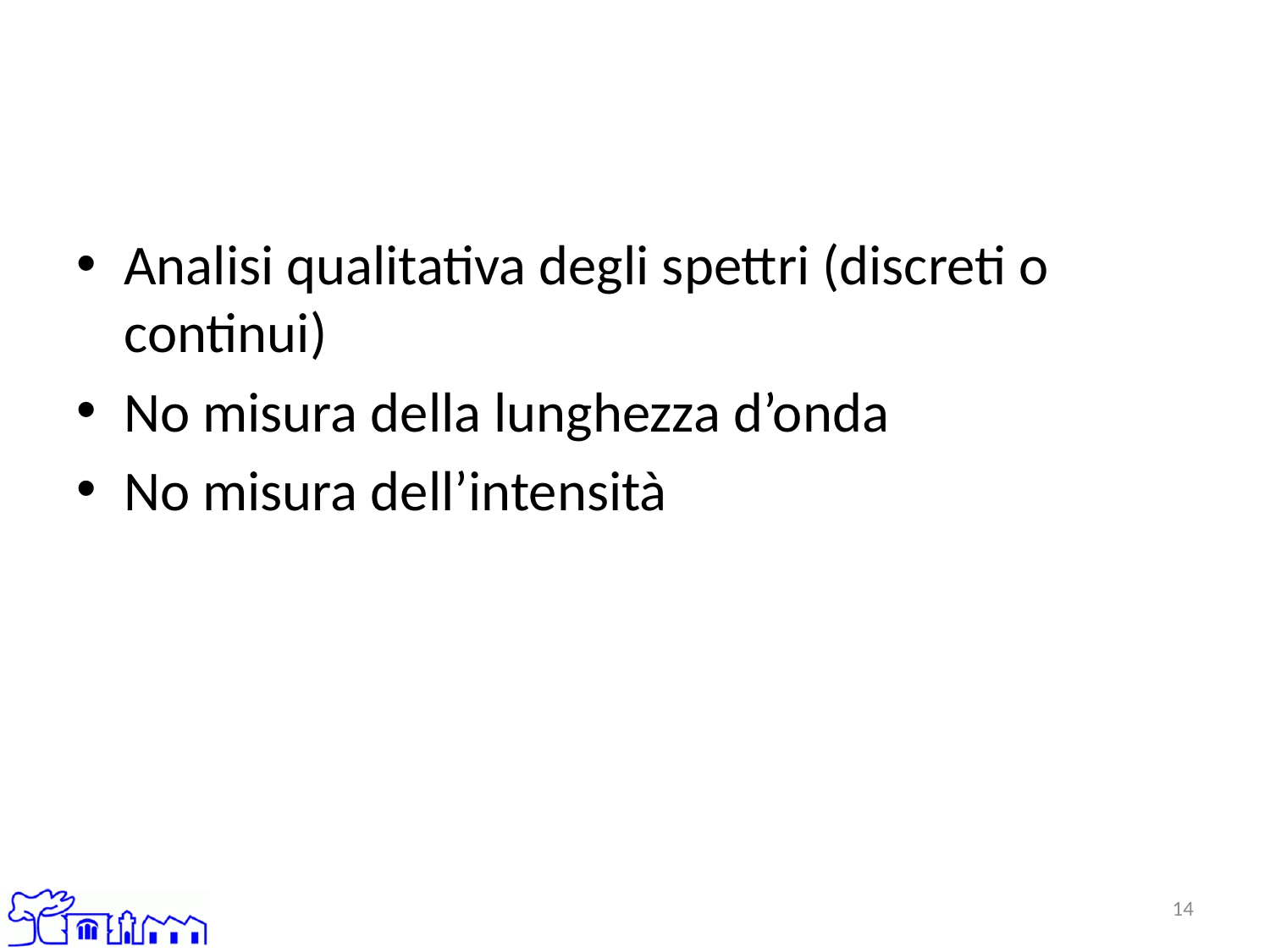

#
Analisi qualitativa degli spettri (discreti o continui)
No misura della lunghezza d’onda
No misura dell’intensità

14